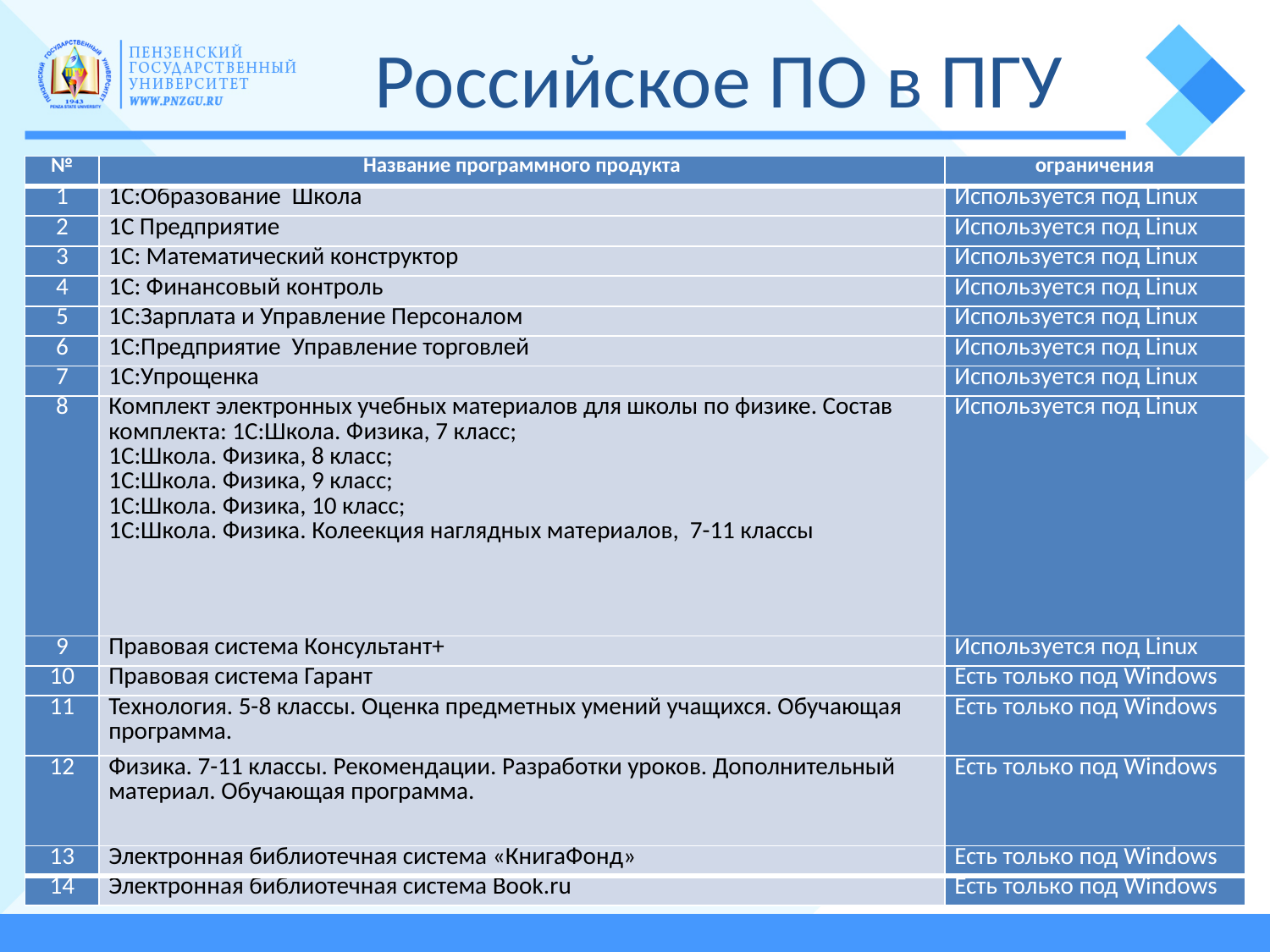

# Российское ПО в ПГУ
| № | Название программного продукта | ограничения |
| --- | --- | --- |
| 1 | 1С:Образование Школа | Используется под Linux |
| 2 | 1С Предприятие | Используется под Linux |
| 3 | 1С: Математический конструктор | Используется под Linux |
| 4 | 1С: Финансовый контроль | Используется под Linux |
| 5 | 1С:Зарплата и Управление Персоналом | Используется под Linux |
| 6 | 1С:Предприятие Управление торговлей | Используется под Linux |
| 7 | 1С:Упрощенка | Используется под Linux |
| 8 | Комплект электронных учебных материалов для школы по физике. Состав комплекта: 1С:Школа. Физика, 7 класс; 1С:Школа. Физика, 8 класс; 1С:Школа. Физика, 9 класс; 1С:Школа. Физика, 10 класс; 1С:Школа. Физика. Колеекция наглядных материалов, 7-11 классы | Используется под Linux |
| 9 | Правовая система Консультант+ | Используется под Linux |
| 10 | Правовая система Гарант | Есть только под Windows |
| 11 | Технология. 5-8 классы. Оценка предметных умений учащихся. Обучающая программа. | Есть только под Windows |
| 12 | Физика. 7-11 классы. Рекомендации. Разработки уроков. Дополнительный материал. Обучающая программа. | Есть только под Windows |
| 13 | Электронная библиотечная система «КнигаФонд» | Есть только под Windows |
| 14 | Электронная библиотечная система Book.ru | Есть только под Windows |